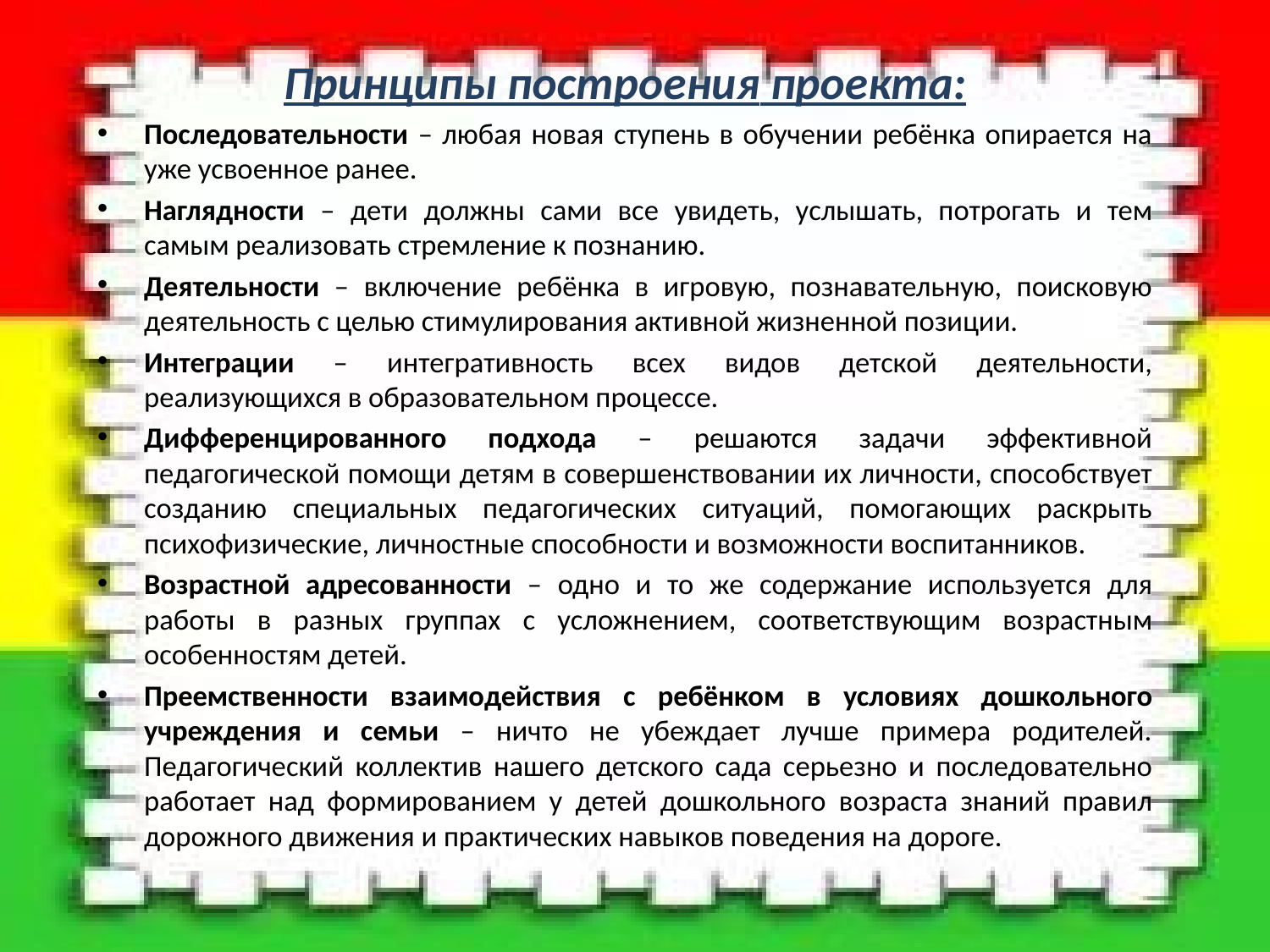

#
Принципы построения проекта:
Последовательности – любая новая ступень в обучении ребёнка опирается на уже усвоенное ранее.
Наглядности – дети должны сами все увидеть, услышать, потрогать и тем самым реализовать стремление к познанию.
Деятельности – включение ребёнка в игровую, познавательную, поисковую деятельность с целью стимулирования активной жизненной позиции.
Интеграции – интегративность всех видов детской деятельности, реализующихся в образовательном процессе.
Дифференцированного подхода – решаются задачи эффективной педагогической помощи детям в совершенствовании их личности, способствует созданию специальных педагогических ситуаций, помогающих раскрыть психофизические, личностные способности и возможности воспитанников.
Возрастной адресованности – одно и то же содержание используется для работы в разных группах с усложнением, соответствующим возрастным особенностям детей.
Преемственности взаимодействия с ребёнком в условиях дошкольного учреждения и семьи – ничто не убеждает лучше примера родителей. Педагогический коллектив нашего детского сада серьезно и последовательно работает над формированием у детей дошкольного возраста знаний правил дорожного движения и практических навыков поведения на дороге.